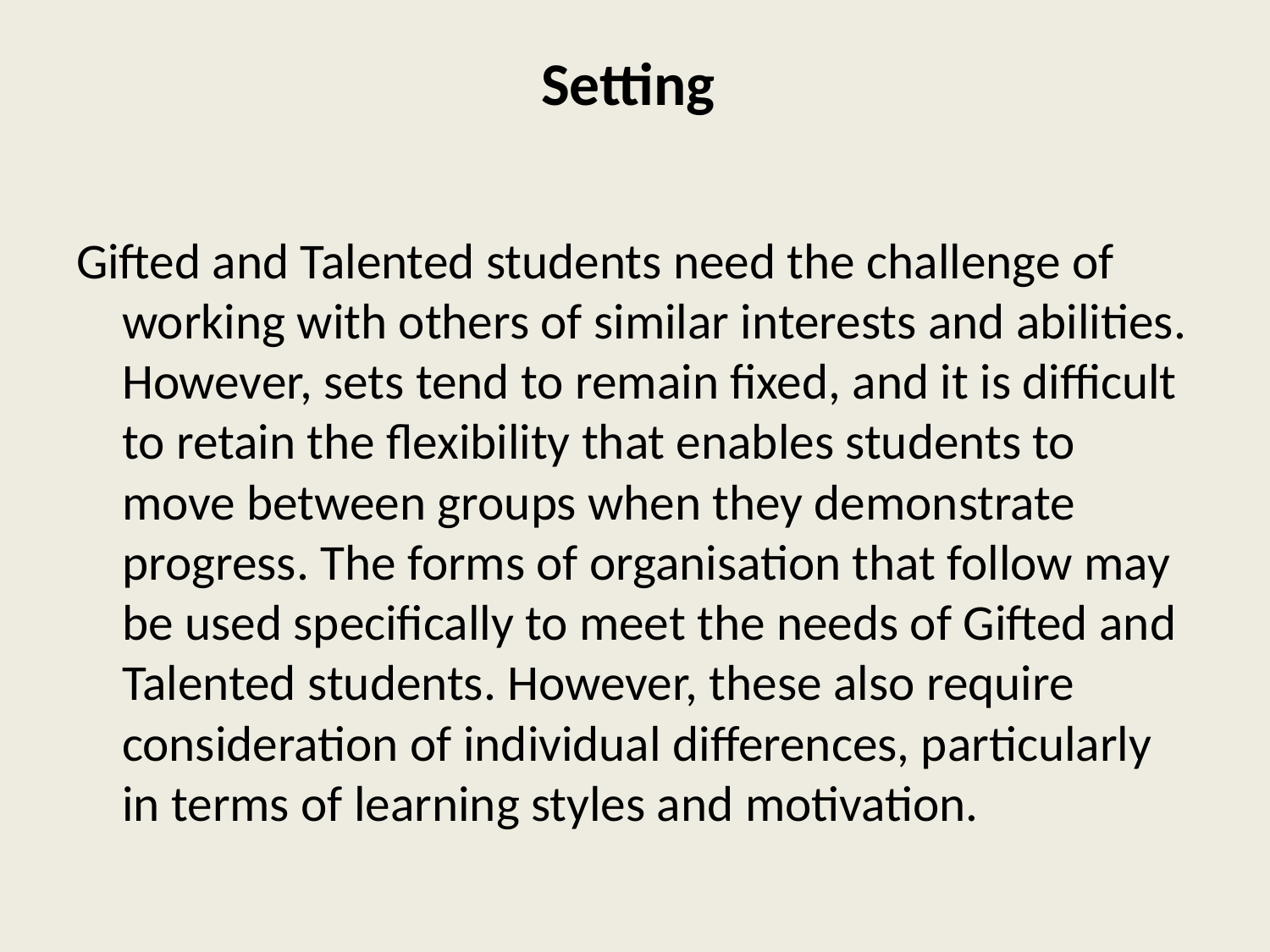

# Setting
Gifted and Talented students need the challenge of working with others of similar interests and abilities. However, sets tend to remain fixed, and it is difficult to retain the flexibility that enables students to move between groups when they demonstrate progress. The forms of organisation that follow may be used specifically to meet the needs of Gifted and Talented students. However, these also require consideration of individual differences, particularly in terms of learning styles and motivation.